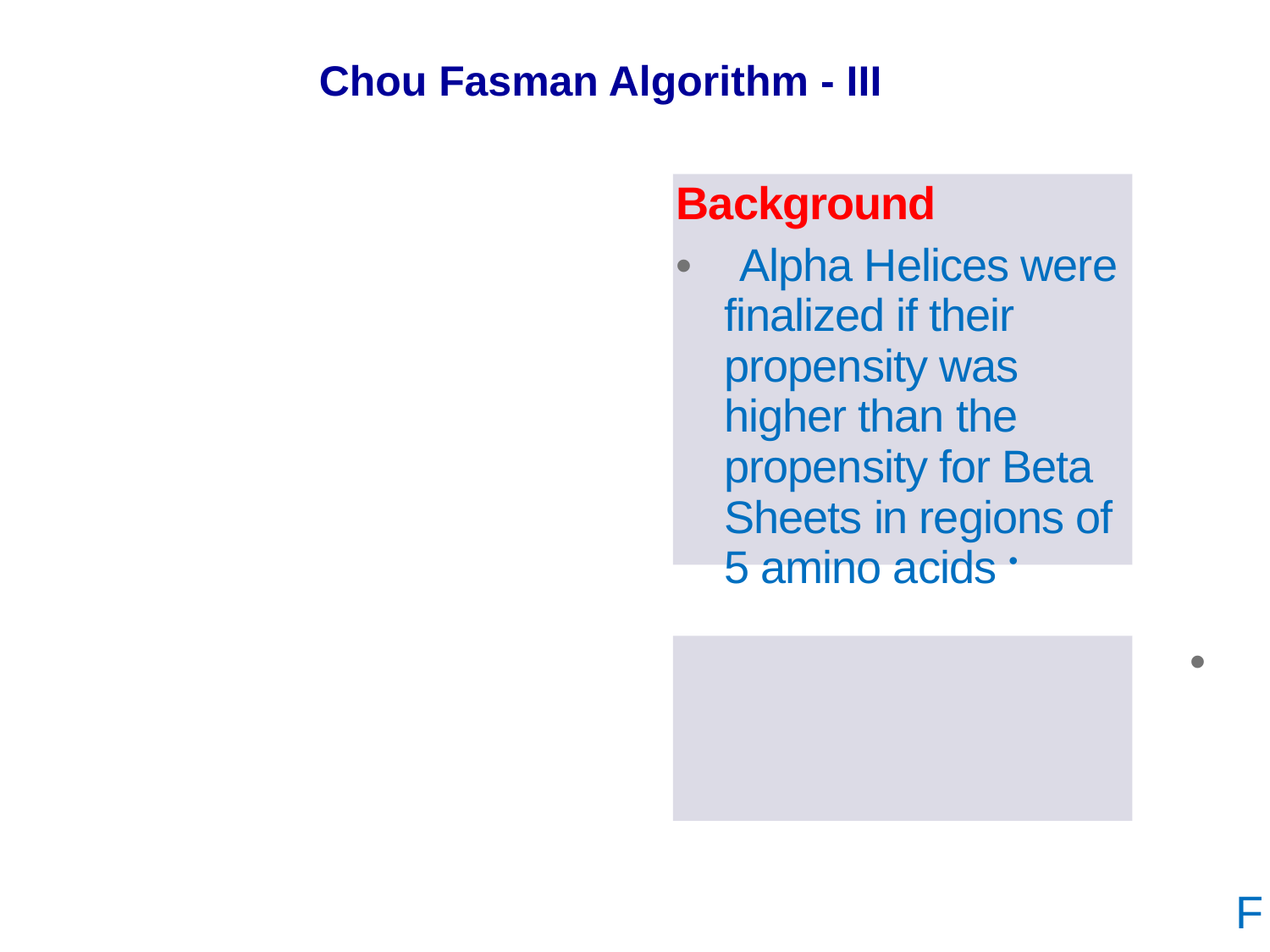

Chou Fasman Algorithm - III
Background
•    Alpha Helices were finalized if their propensity was higher than the propensity for Beta Sheets in regions of 5 amino acids •
•    For those regions where that is not the case, what should be done?